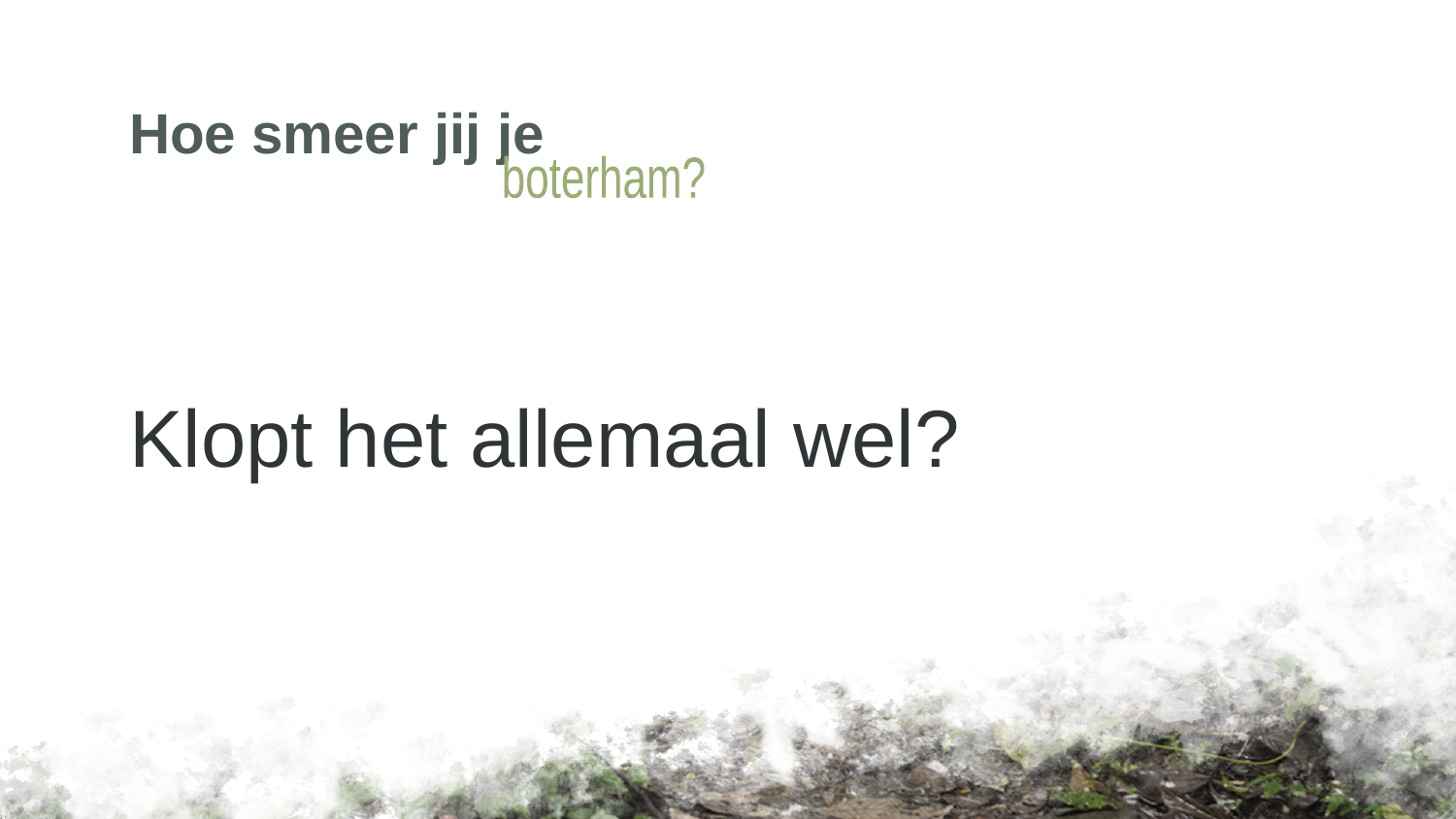

# Hoe smeer jij je
boterham?
Klopt het allemaal wel?